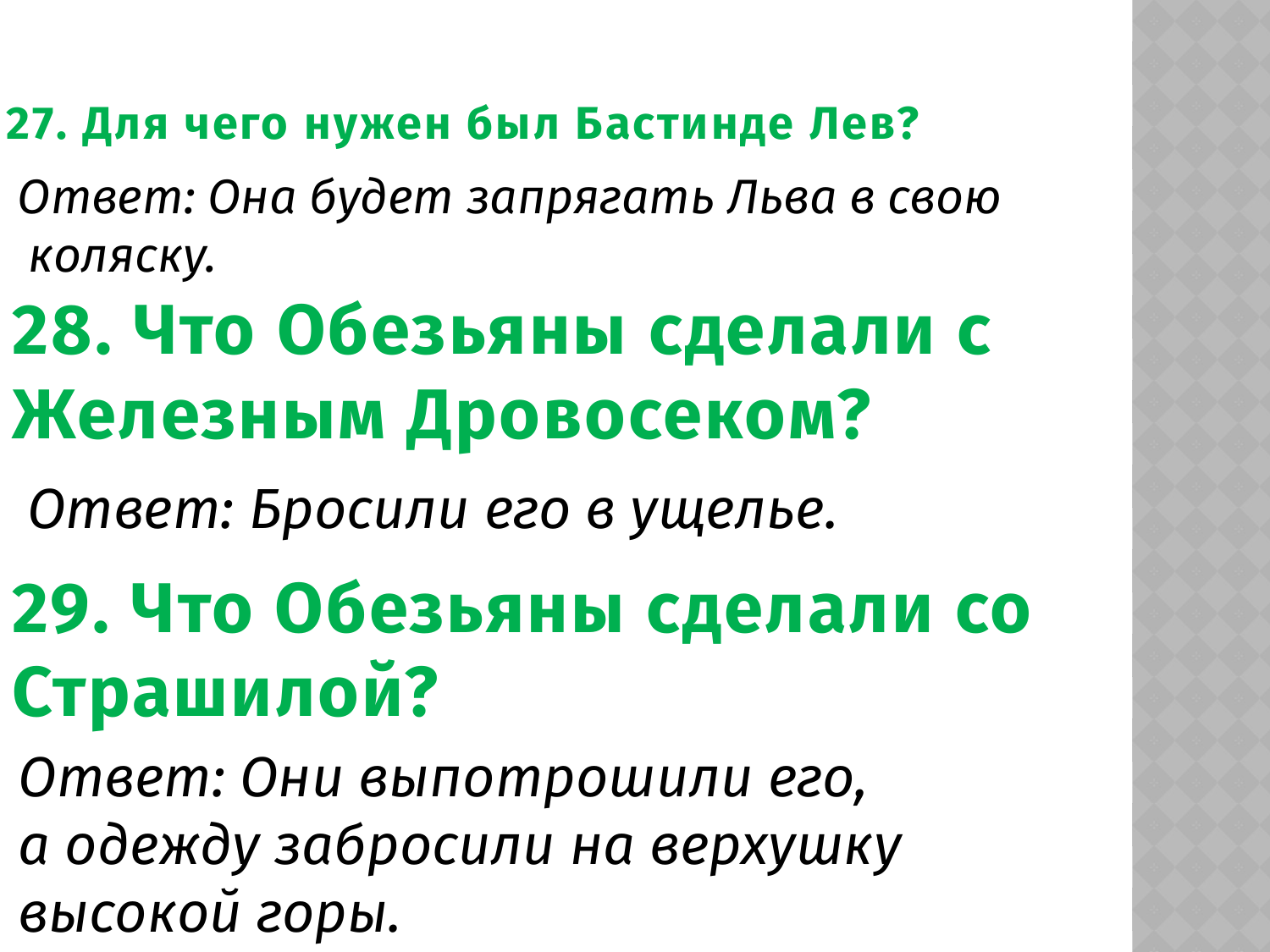

# 27. Для чего нужен был Бастинде Лев?
  Ответ: Она будет запрягать Льва в свою коляску.
28. Что Обезьяны сделали с Железным Дровосеком?
Ответ: Бросили его в ущелье.
29. Что Обезьяны сделали со Страшилой?

Ответ: Они выпотрошили его,
а одежду забросили на верхушку
высокой горы.